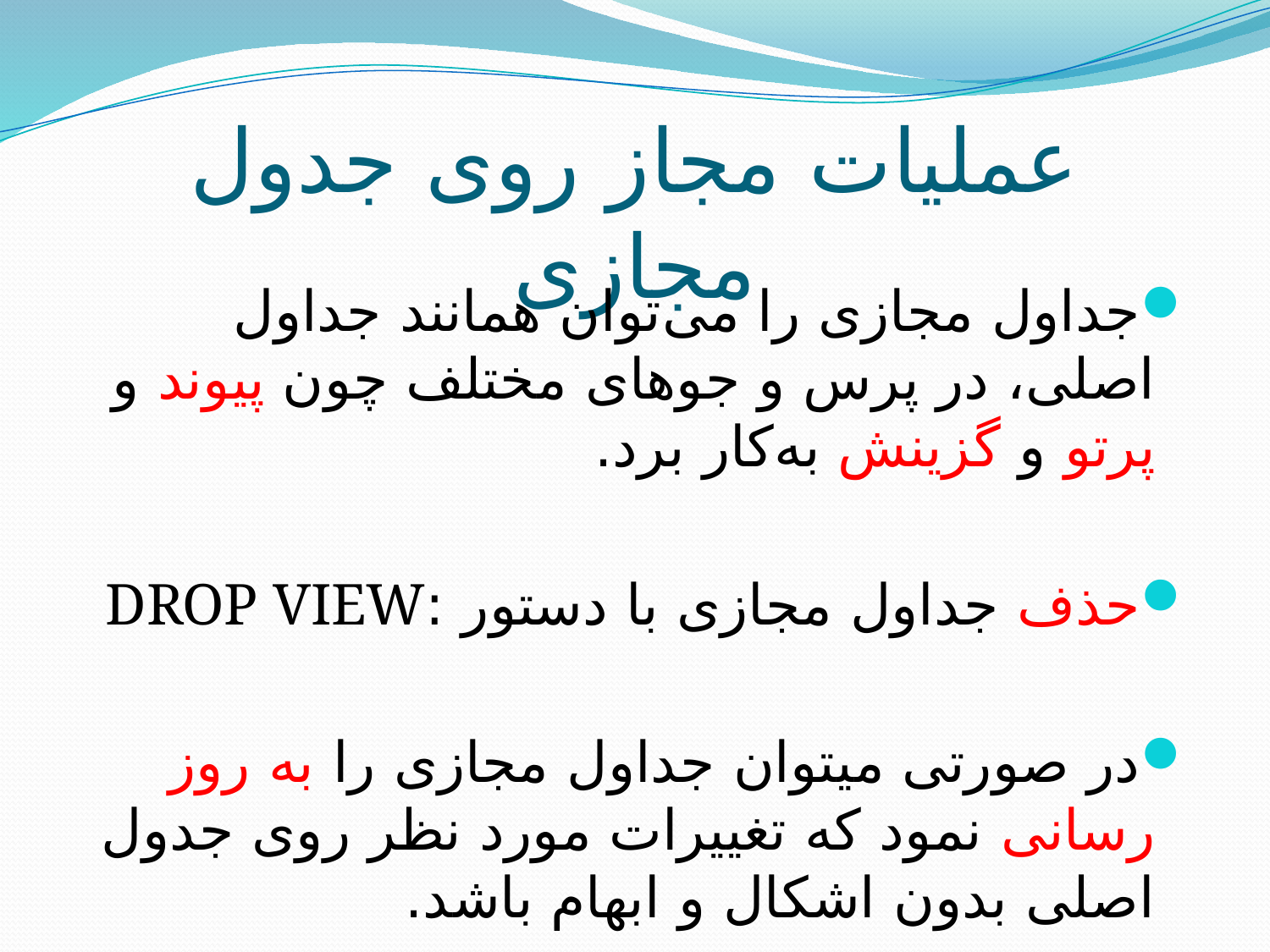

# عملیات مجاز روی جدول مجازی
جداول مجازی را می‌توان همانند جداول اصلی، در پرس و جوهای مختلف چون پیوند و پرتو و گزینش به‌کار برد.

حذف جداول مجازی با دستور :	DROP VIEW

در صورتی می‎توان جداول مجازی را به روز رسانی نمود که تغییرات مورد نظر روی جدول اصلی بدون اشکال و ابهام باشد.